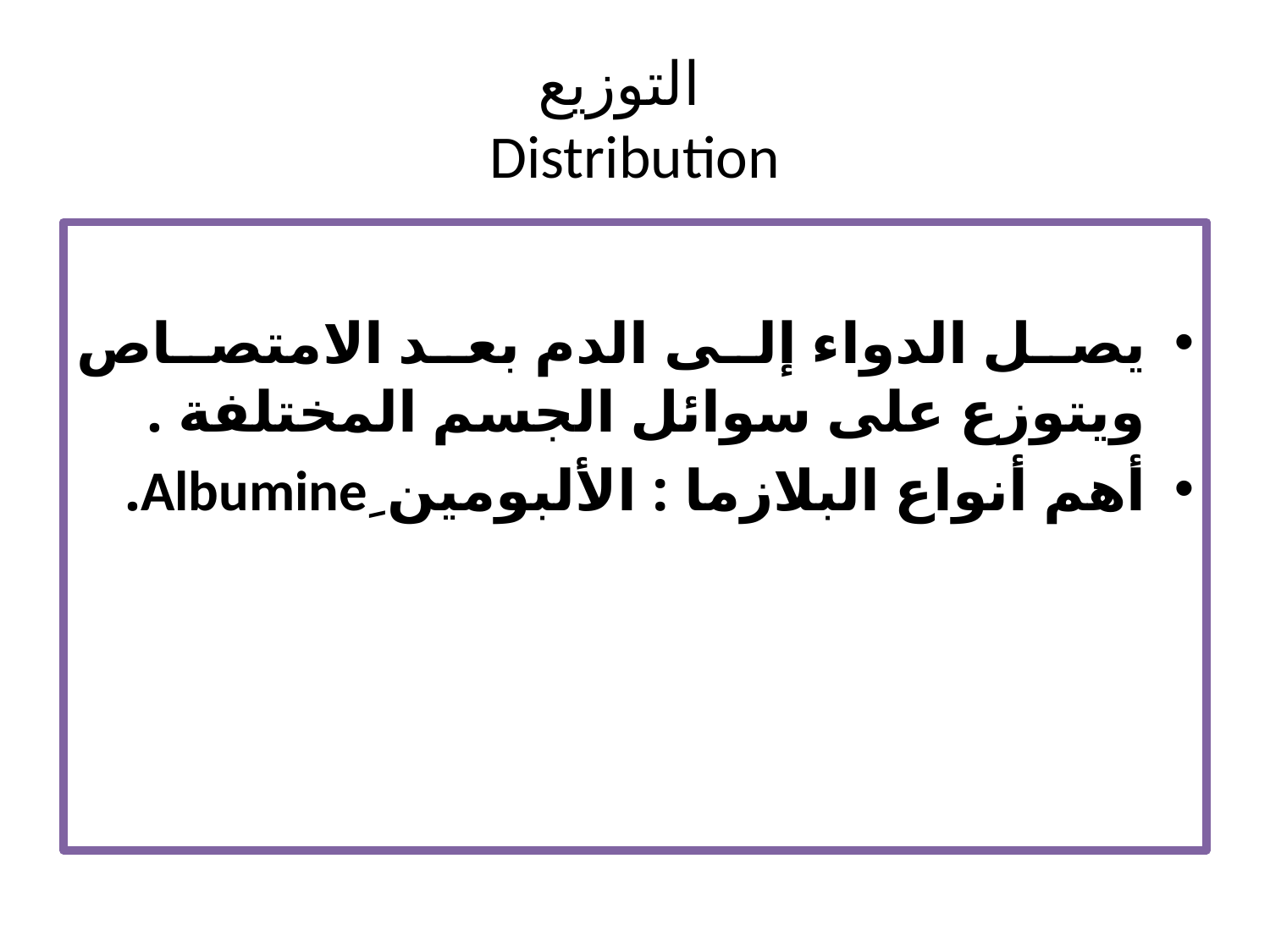

# التوزيع Distribution

يصل الدواء إلى الدم بعد الامتصاص ويتوزع على سوائل الجسم المختلفة .
أهم أنواع البلازما : الألبومين ِAlbumine.